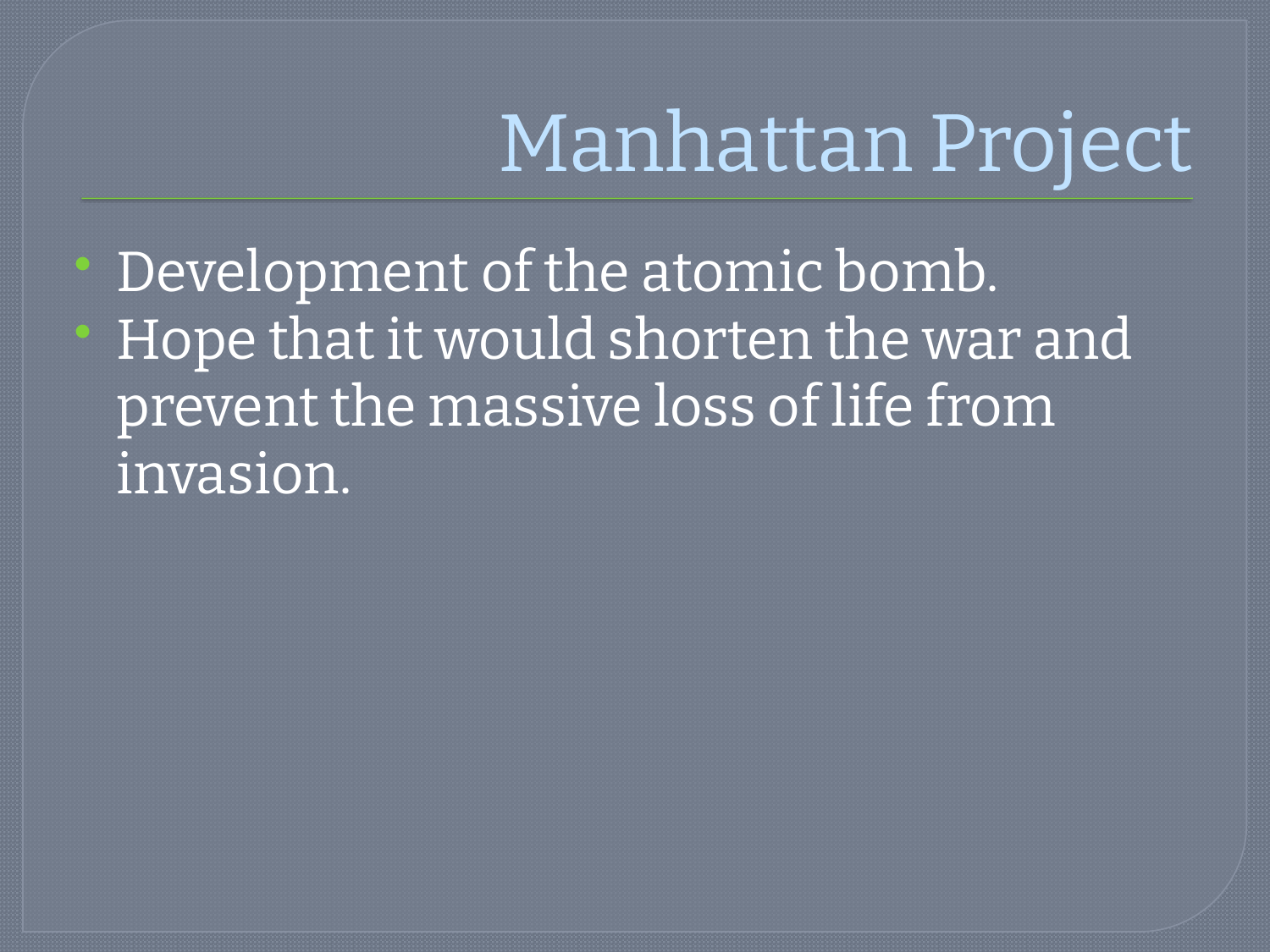

# Manhattan Project
Development of the atomic bomb.
Hope that it would shorten the war and prevent the massive loss of life from invasion.